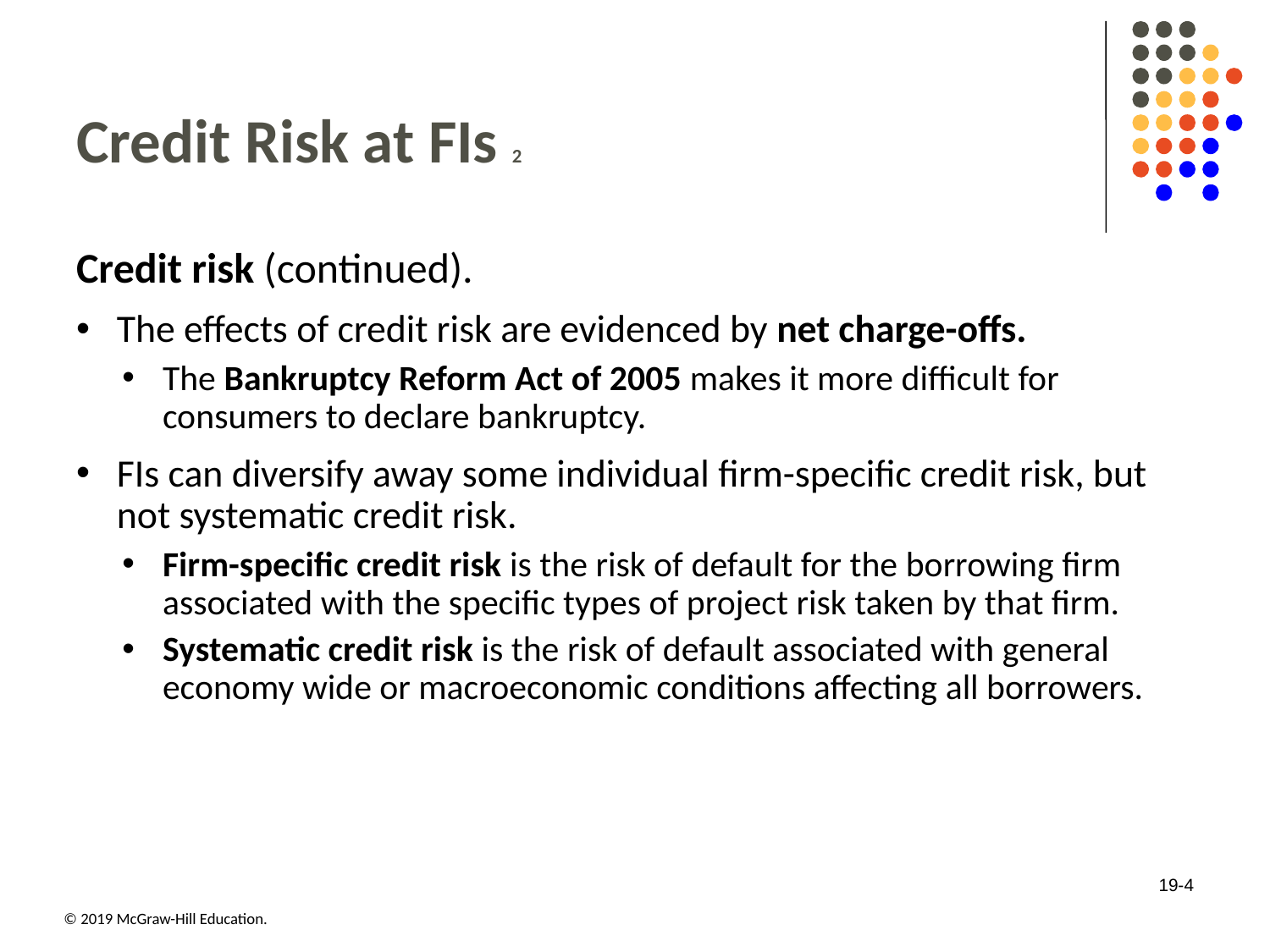

# Credit Risk at FIs 2
Credit risk (continued).
The effects of credit risk are evidenced by net charge-offs.
The Bankruptcy Reform Act of 2005 makes it more difficult for consumers to declare bankruptcy.
FIs can diversify away some individual firm-specific credit risk, but not systematic credit risk.
Firm-specific credit risk is the risk of default for the borrowing firm associated with the specific types of project risk taken by that firm.
Systematic credit risk is the risk of default associated with general economy wide or macroeconomic conditions affecting all borrowers.
19-4